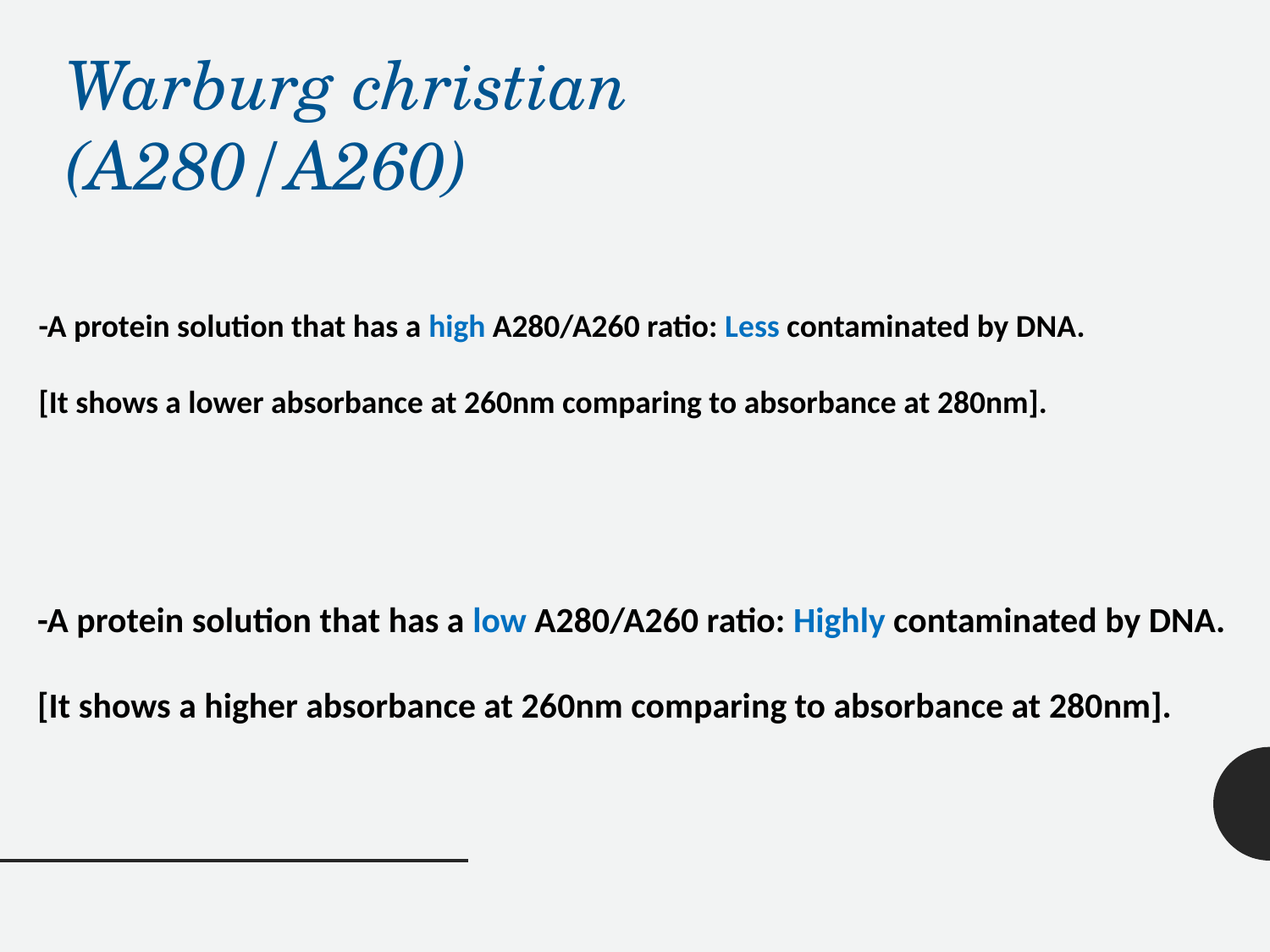

Warburg christian  (A280/A260)
-A protein solution that has a high A280/A260 ratio: Less contaminated by DNA.

[It shows a lower absorbance at 260nm comparing to absorbance at 280nm].

-A protein solution that has a low A280/A260 ratio: Highly contaminated by DNA.

[It shows a higher absorbance at 260nm comparing to absorbance at 280nm].